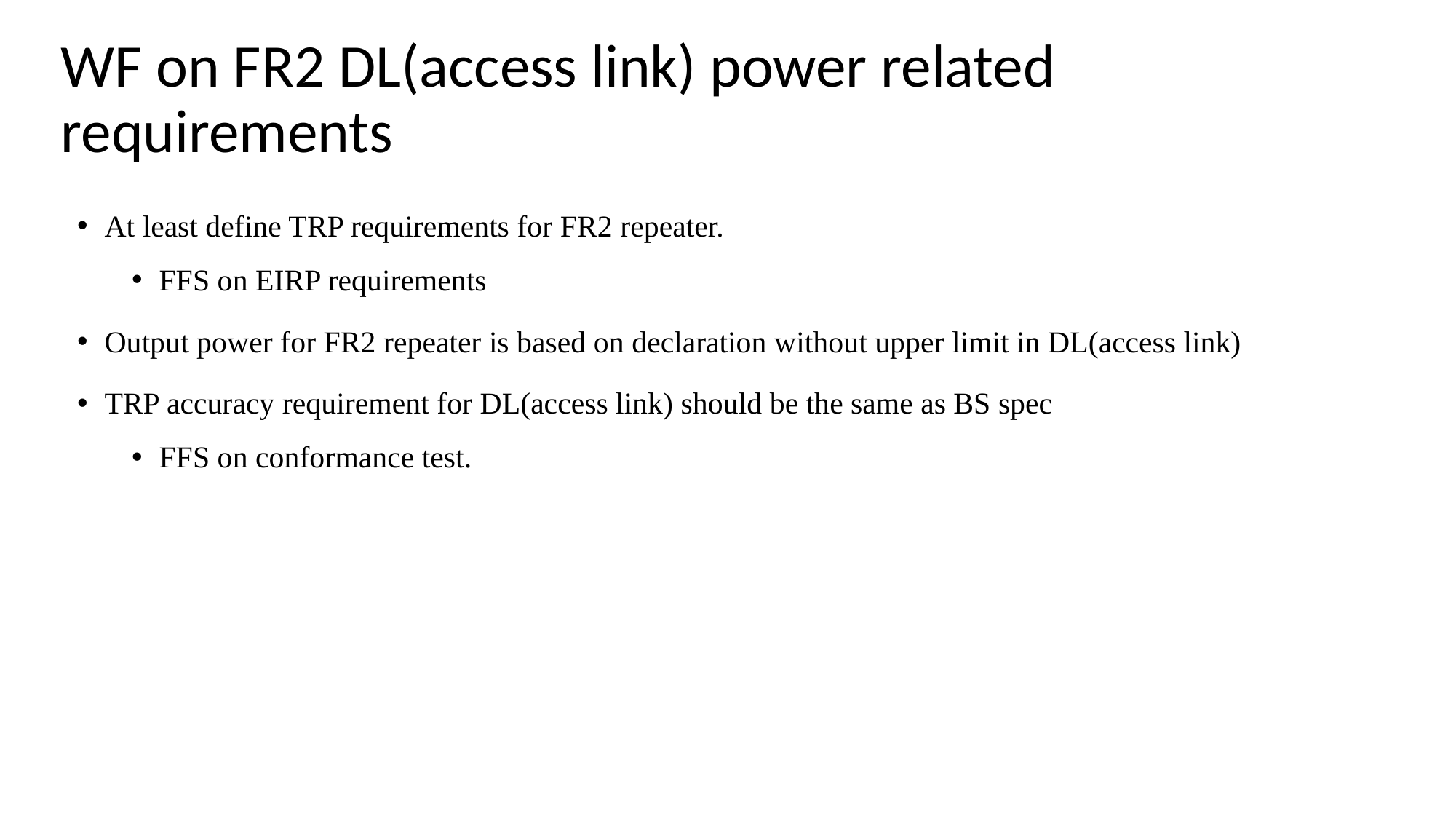

# WF on FR2 DL(access link) power related requirements
At least define TRP requirements for FR2 repeater.
FFS on EIRP requirements
Output power for FR2 repeater is based on declaration without upper limit in DL(access link)
TRP accuracy requirement for DL(access link) should be the same as BS spec
FFS on conformance test.